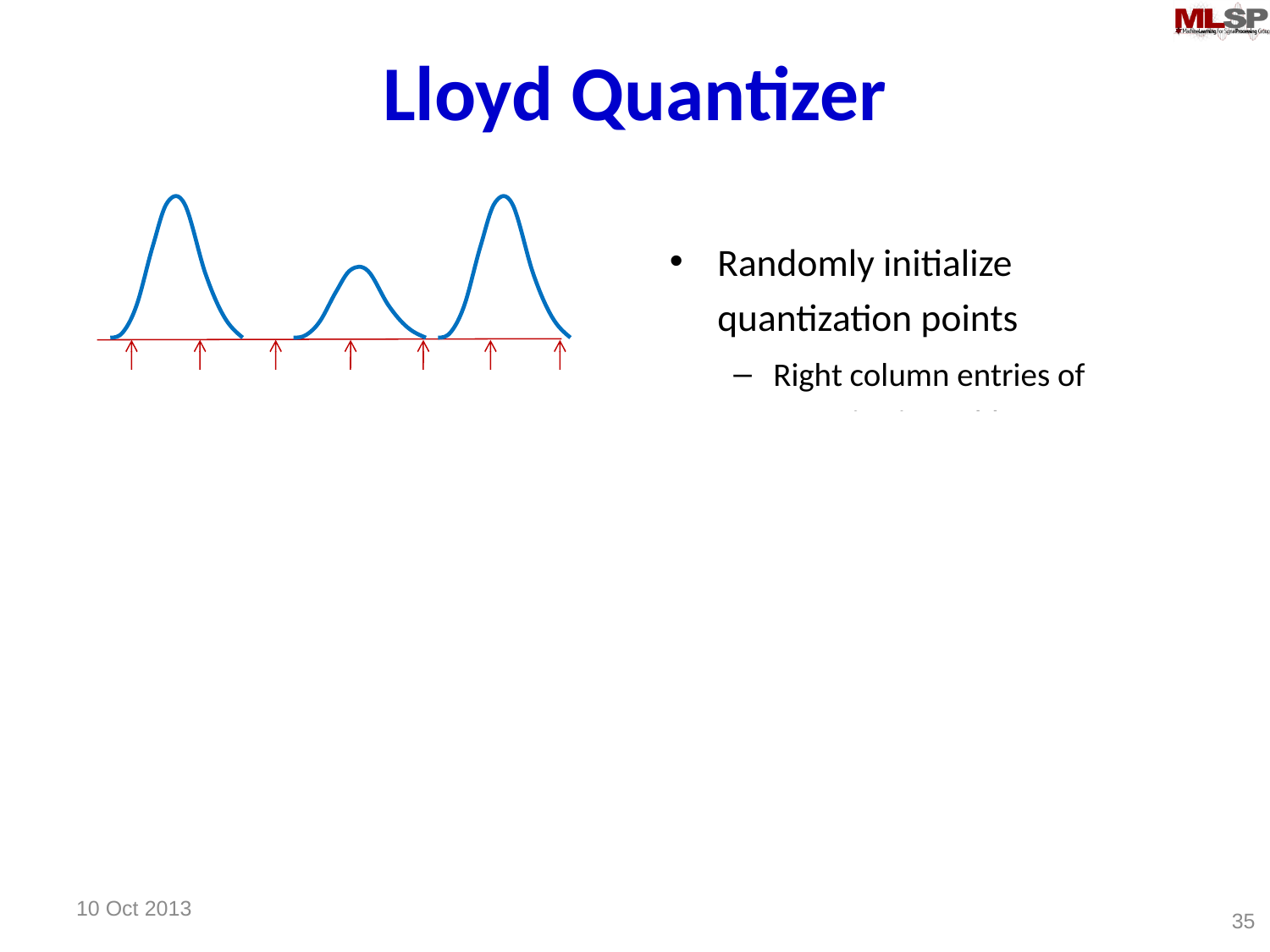

# Lloyd Quantizer

Randomly initialize quantization points
Right column entries of quantization table

Assign all training points to the nearest quantization point

Reestimate quantization points

Iterate until convergence

10 Oct 2013
35